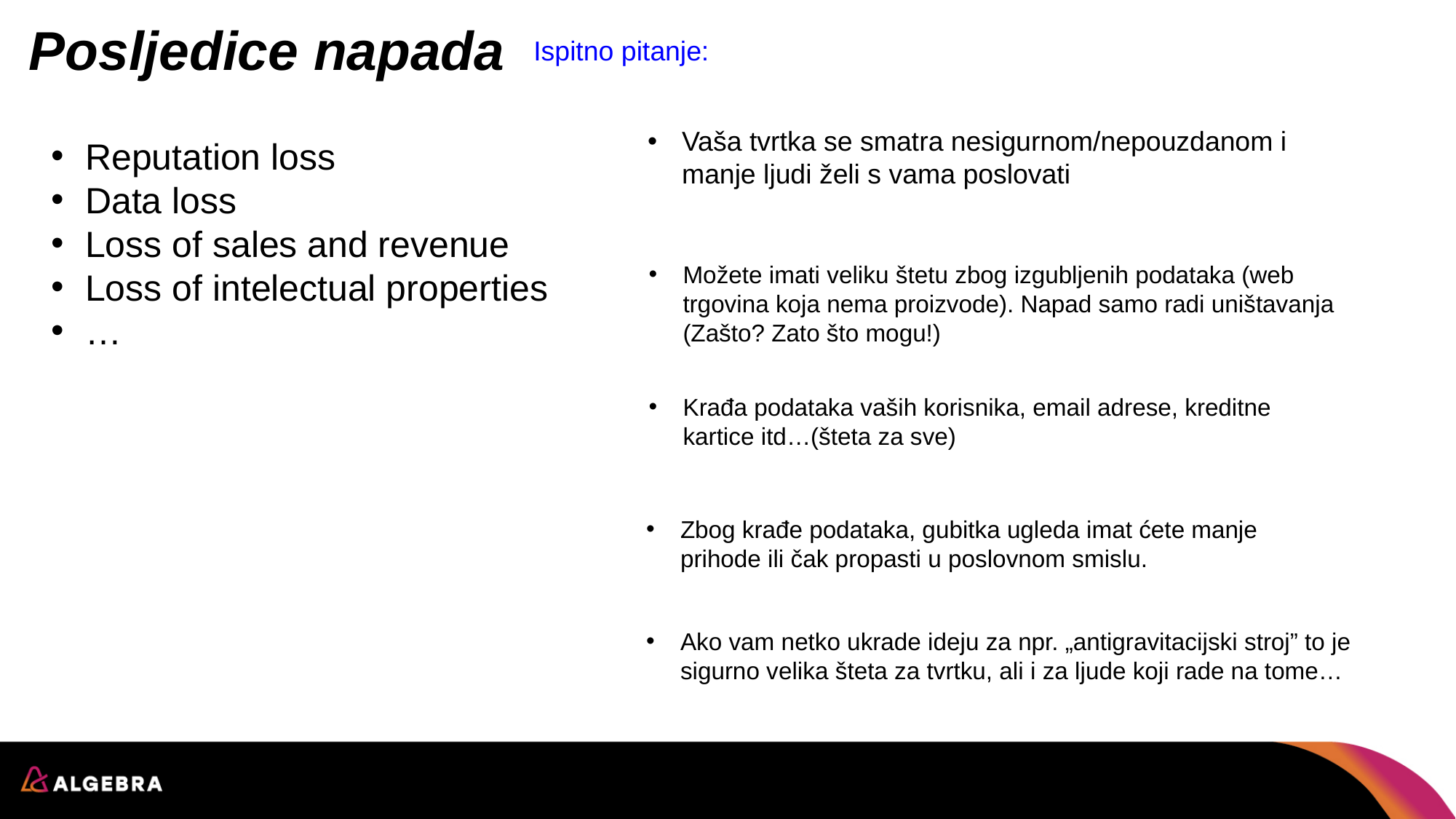

# Posljedice napada
Ispitno pitanje:
Vaša tvrtka se smatra nesigurnom/nepouzdanom i manje ljudi želi s vama poslovati
Reputation loss
Data loss
Loss of sales and revenue
Loss of intelectual properties
…
Možete imati veliku štetu zbog izgubljenih podataka (web trgovina koja nema proizvode). Napad samo radi uništavanja (Zašto? Zato što mogu!)
Krađa podataka vaših korisnika, email adrese, kreditne kartice itd…(šteta za sve)
Zbog krađe podataka, gubitka ugleda imat ćete manje prihode ili čak propasti u poslovnom smislu.
Ako vam netko ukrade ideju za npr. „antigravitacijski stroj” to je sigurno velika šteta za tvrtku, ali i za ljude koji rade na tome…